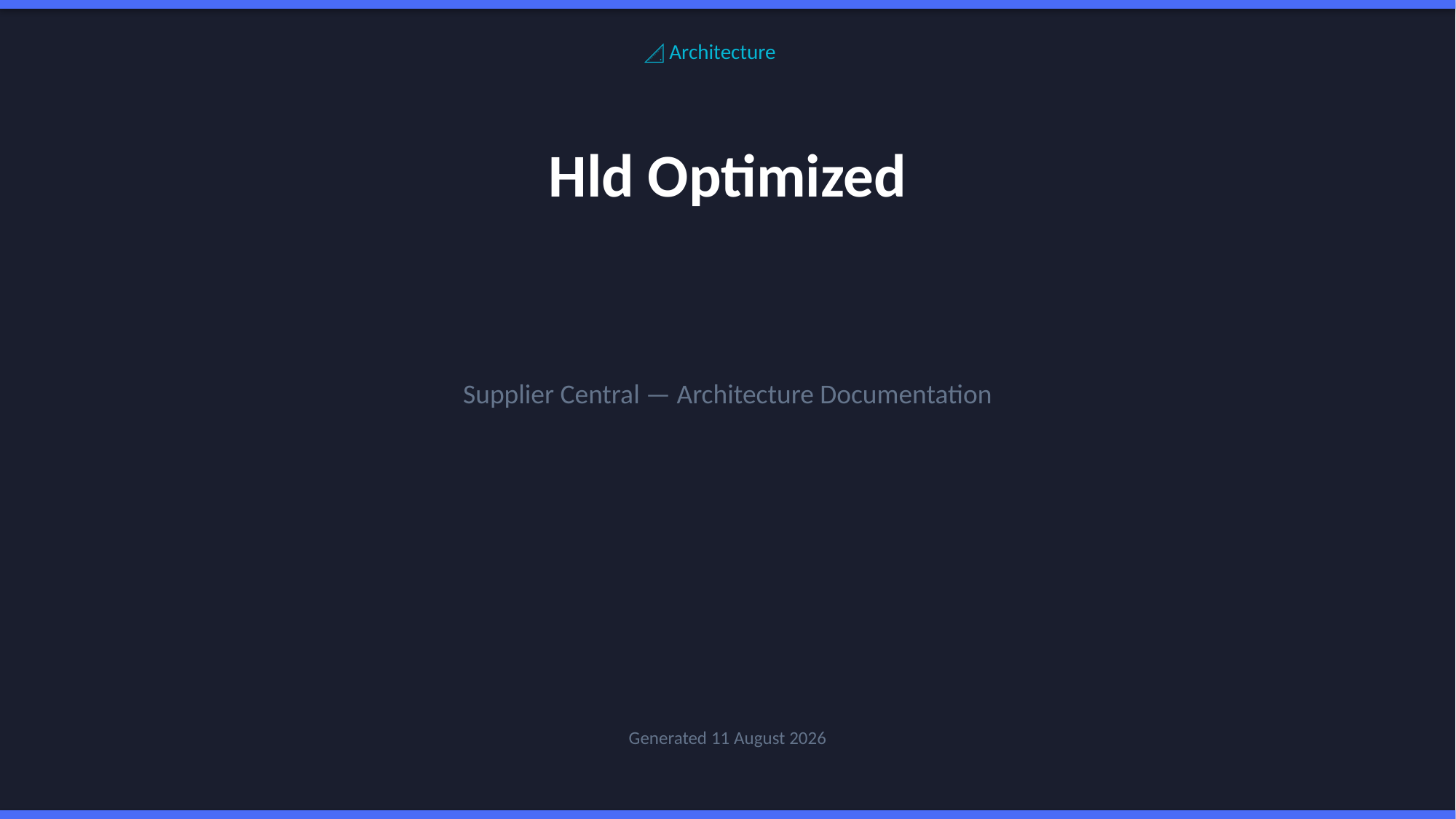

📐 Architecture
Hld Optimized
Supplier Central — Architecture Documentation
Generated 11 August 2026